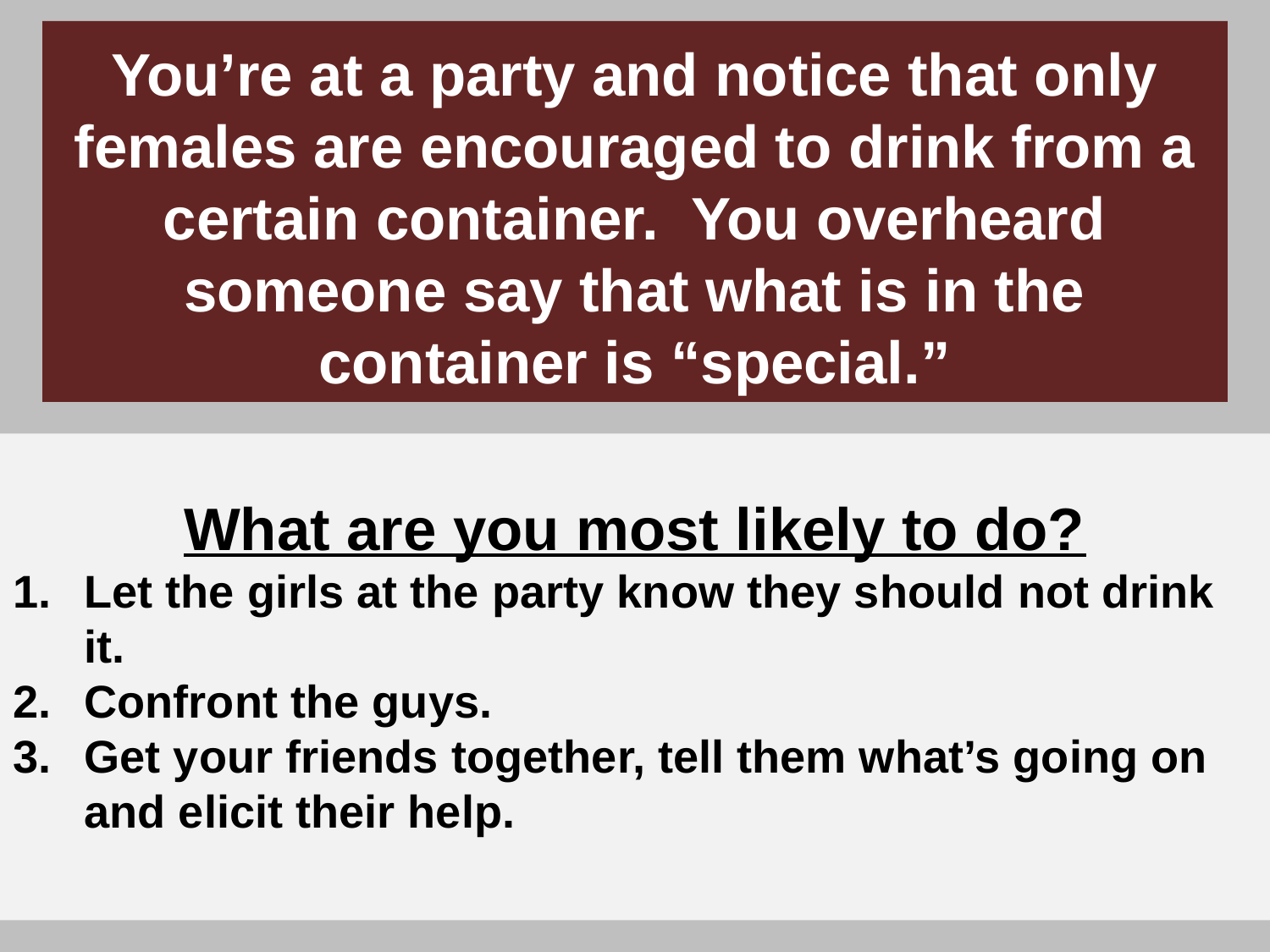

# You’re at a party and notice that only females are encouraged to drink from a certain container.  You overheard someone say that what is in the container is “special.”
What are you most likely to do?
Let the girls at the party know they should not drink it.
Confront the guys.
Get your friends together, tell them what’s going on and elicit their help.